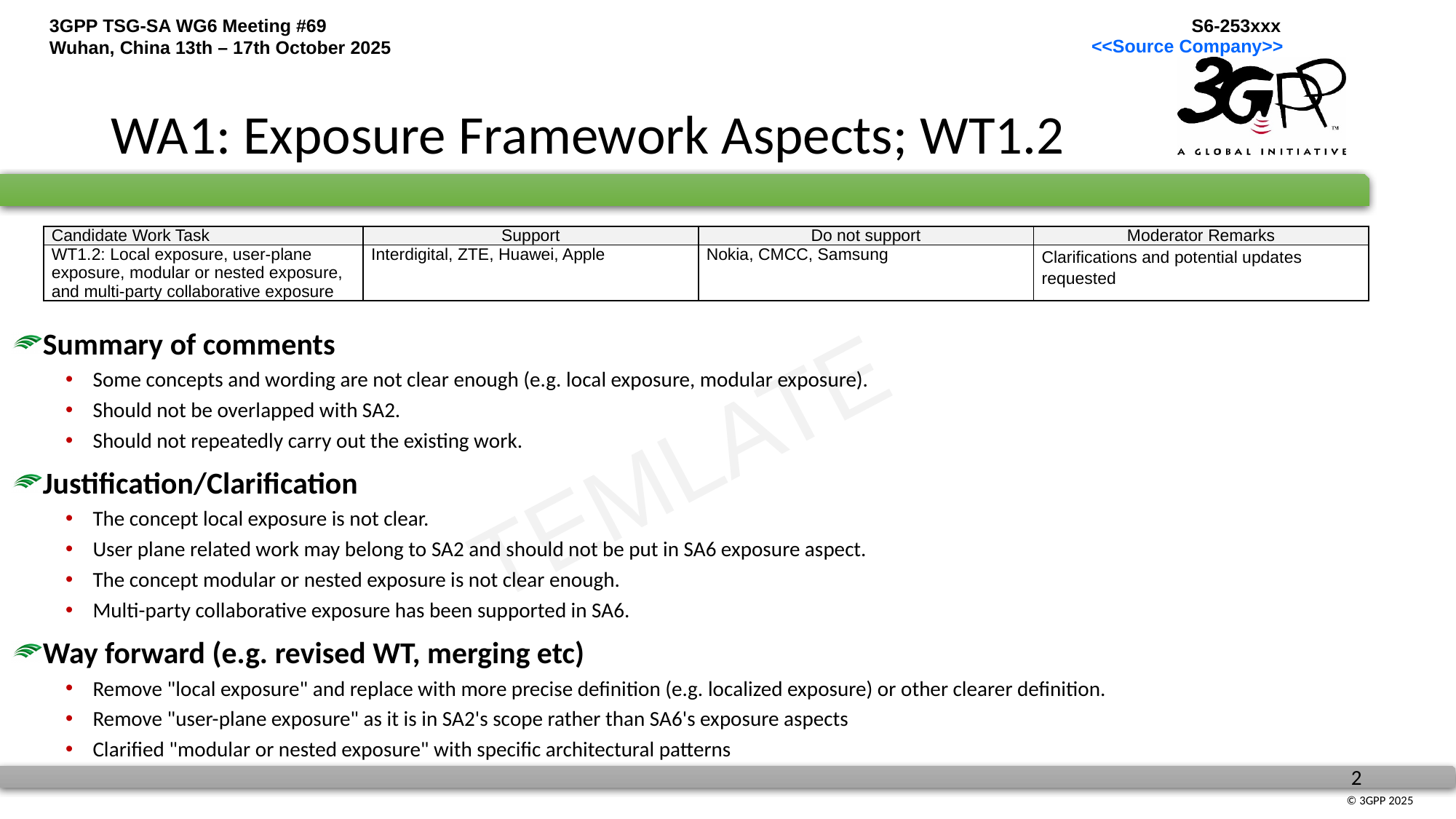

# WA1: Exposure Framework Aspects; WT1.2
| Candidate Work Task | Support | Do not support | Moderator Remarks |
| --- | --- | --- | --- |
| WT1.2: Local exposure, user-plane exposure, modular or nested exposure, and multi-party collaborative exposure | Interdigital, ZTE, Huawei, Apple | Nokia, CMCC, Samsung | Clarifications and potential updates requested |

Summary of comments
Some concepts and wording are not clear enough (e.g. local exposure, modular exposure).
Should not be overlapped with SA2.
Should not repeatedly carry out the existing work.
Justification/Clarification
The concept local exposure is not clear.
User plane related work may belong to SA2 and should not be put in SA6 exposure aspect.
The concept modular or nested exposure is not clear enough.
Multi-party collaborative exposure has been supported in SA6.
Way forward (e.g. revised WT, merging etc)
Remove "local exposure" and replace with more precise definition (e.g. localized exposure) or other clearer definition.
Remove "user-plane exposure" as it is in SA2's scope rather than SA6's exposure aspects
Clarified "modular or nested exposure" with specific architectural patterns
TEMLATE